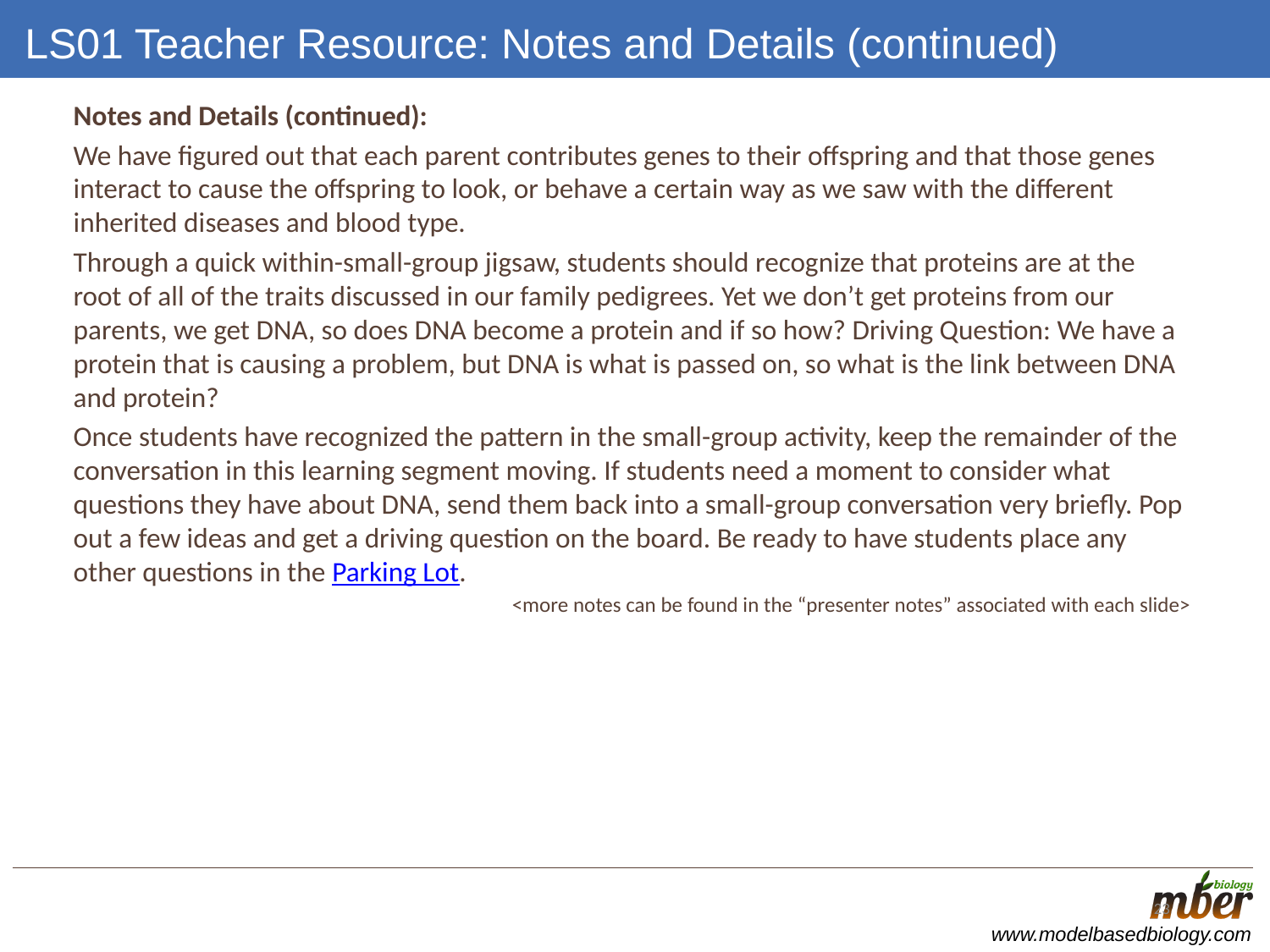

# LS01 Teacher Resource: Notes and Details (continued)
Notes and Details (continued):
We have figured out that each parent contributes genes to their offspring and that those genes interact to cause the offspring to look, or behave a certain way as we saw with the different inherited diseases and blood type.
Through a quick within-small-group jigsaw, students should recognize that proteins are at the root of all of the traits discussed in our family pedigrees. Yet we don’t get proteins from our parents, we get DNA, so does DNA become a protein and if so how? Driving Question: We have a protein that is causing a problem, but DNA is what is passed on, so what is the link between DNA and protein?
Once students have recognized the pattern in the small-group activity, keep the remainder of the conversation in this learning segment moving. If students need a moment to consider what questions they have about DNA, send them back into a small-group conversation very briefly. Pop out a few ideas and get a driving question on the board. Be ready to have students place any other questions in the Parking Lot.
<more notes can be found in the “presenter notes” associated with each slide>
23